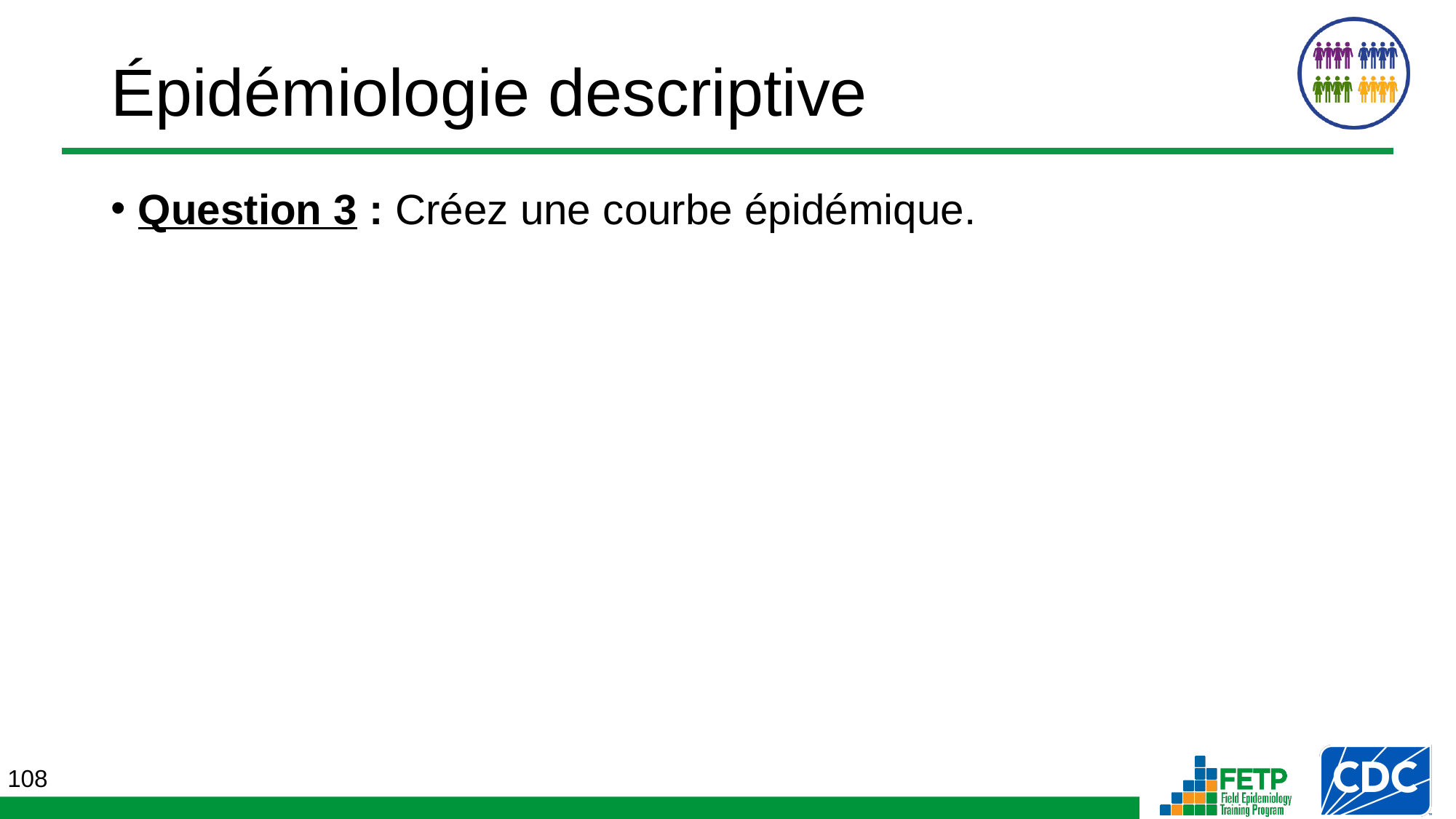

Épidémiologie descriptive
Question 3 : Créez une courbe épidémique.